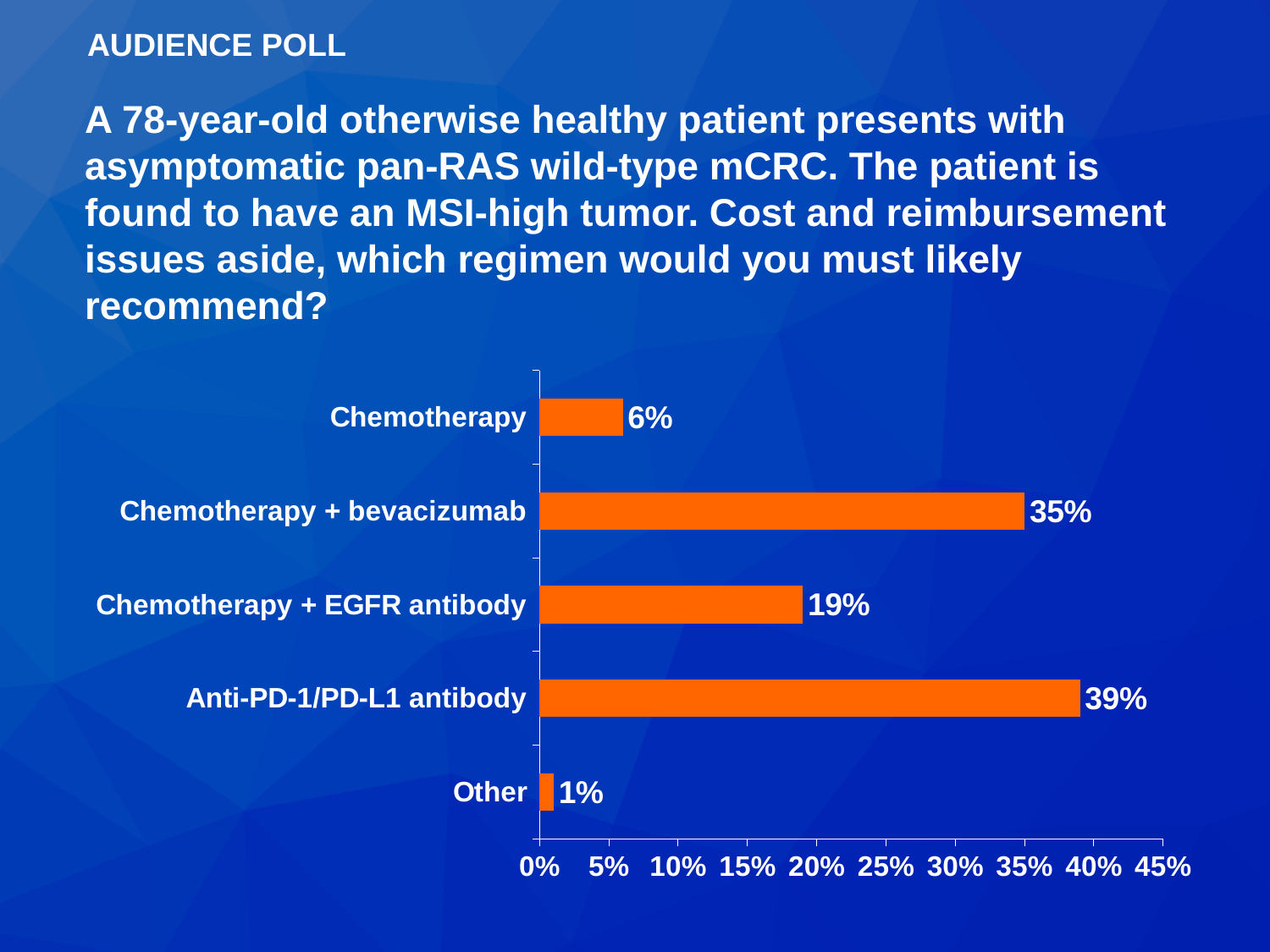

AUDIENCE POLL
A 78-year-old otherwise healthy patient presents with asymptomatic pan-RAS wild-type mCRC. The patient is found to have an MSI-high tumor. Cost and reimbursement issues aside, which regimen would you must likely recommend?

### Chart

| Category | Series 1 |
|---|---|
| Other | 0.01 |
| Anti-PD-1/PD-L1 antibody | 0.39 |
| Chemotherapy + EGFR antibody | 0.19 |
| Chemotherapy + bevacizumab | 0.35 |
| Chemotherapy | 0.06 |